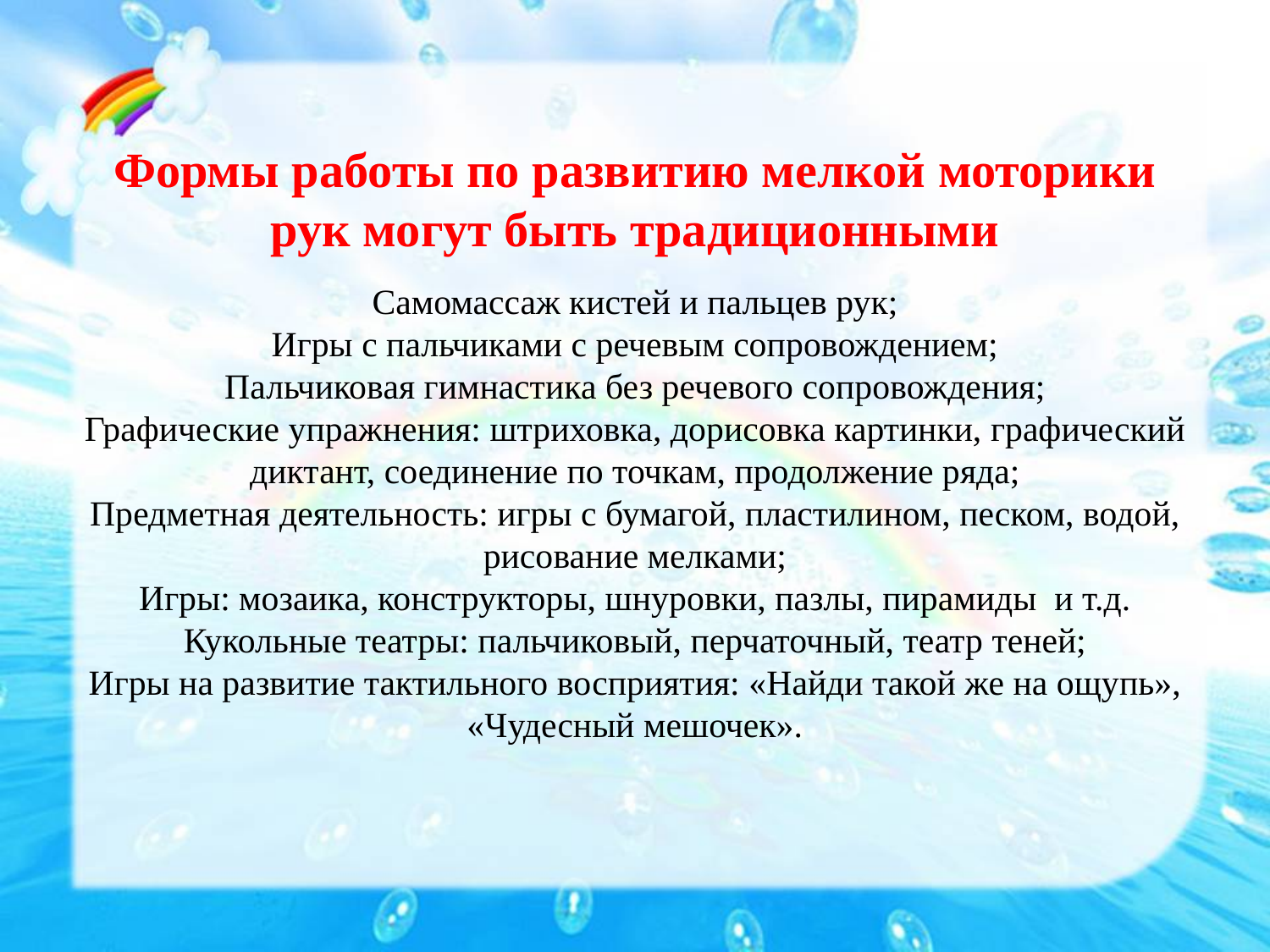

# Формы работы по развитию мелкой моторики рук могут быть традиционными Самомассаж кистей и пальцев рук; Игры с пальчиками с речевым сопровождением; Пальчиковая гимнастика без речевого сопровождения; Графические упражнения: штриховка, дорисовка картинки, графический диктант, соединение по точкам, продолжение ряда; Предметная деятельность: игры с бумагой, пластилином, песком, водой, рисование мелками; Игры: мозаика, конструкторы, шнуровки, пазлы, пирамиды  и т.д. Кукольные театры: пальчиковый, перчаточный, театр теней; Игры на развитие тактильного восприятия: «Найди такой же на ощупь», «Чудесный мешочек».